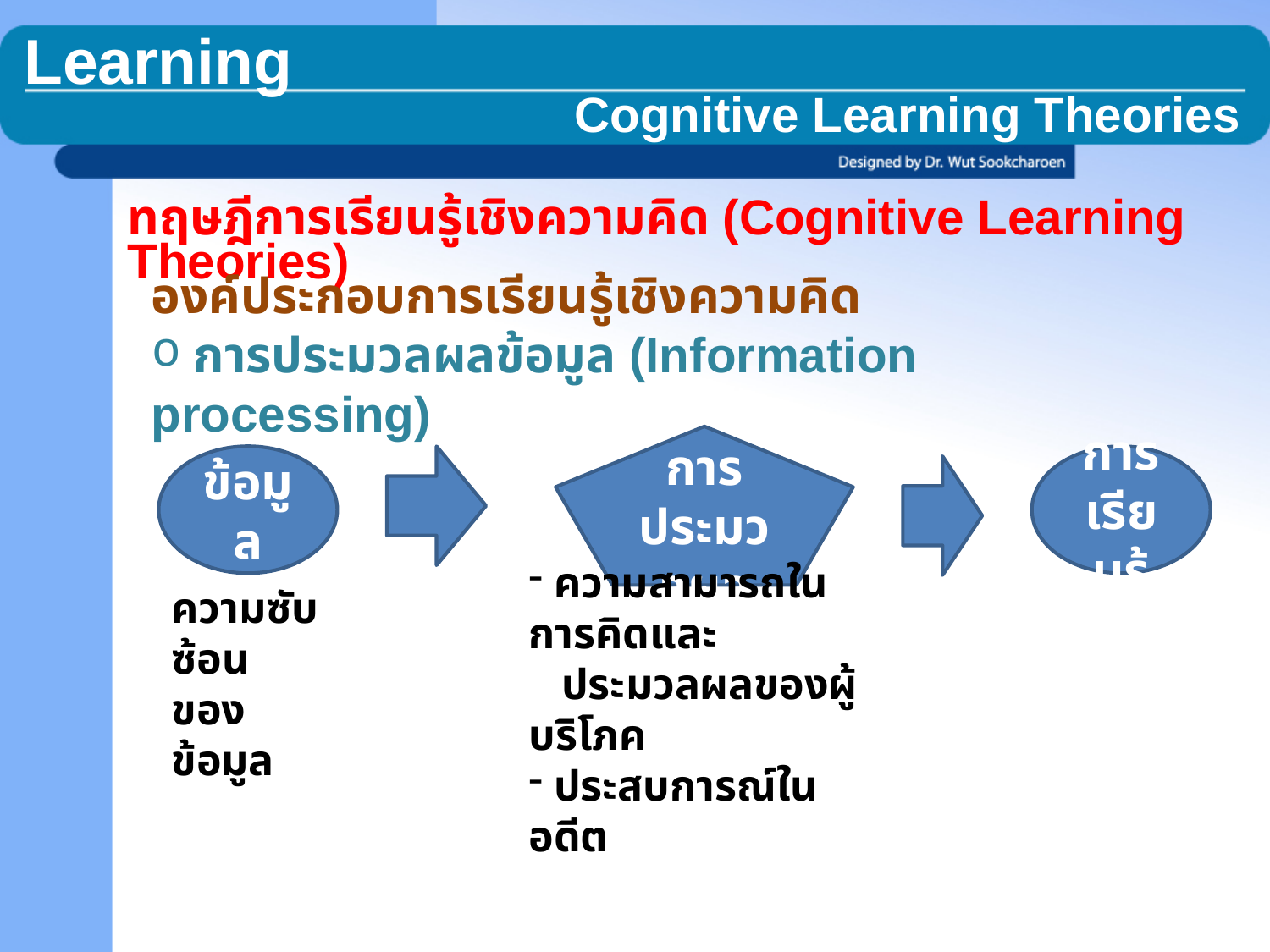

Learning
Cognitive Learning Theories
ทฤษฎีการเรียนรู้เชิงความคิด (Cognitive Learning Theories)

องค์ประกอบการเรียนรู้เชิงความคิด
 การประมวลผลข้อมูล (Information processing)
การประมวลผล
ข้อมูล

การเรียนรู้

ความซับซ้อน
ของข้อมูล
 ความสามารถในการคิดและ
   ประมวลผลของผู้บริโภค
 ประสบการณ์ในอดีต